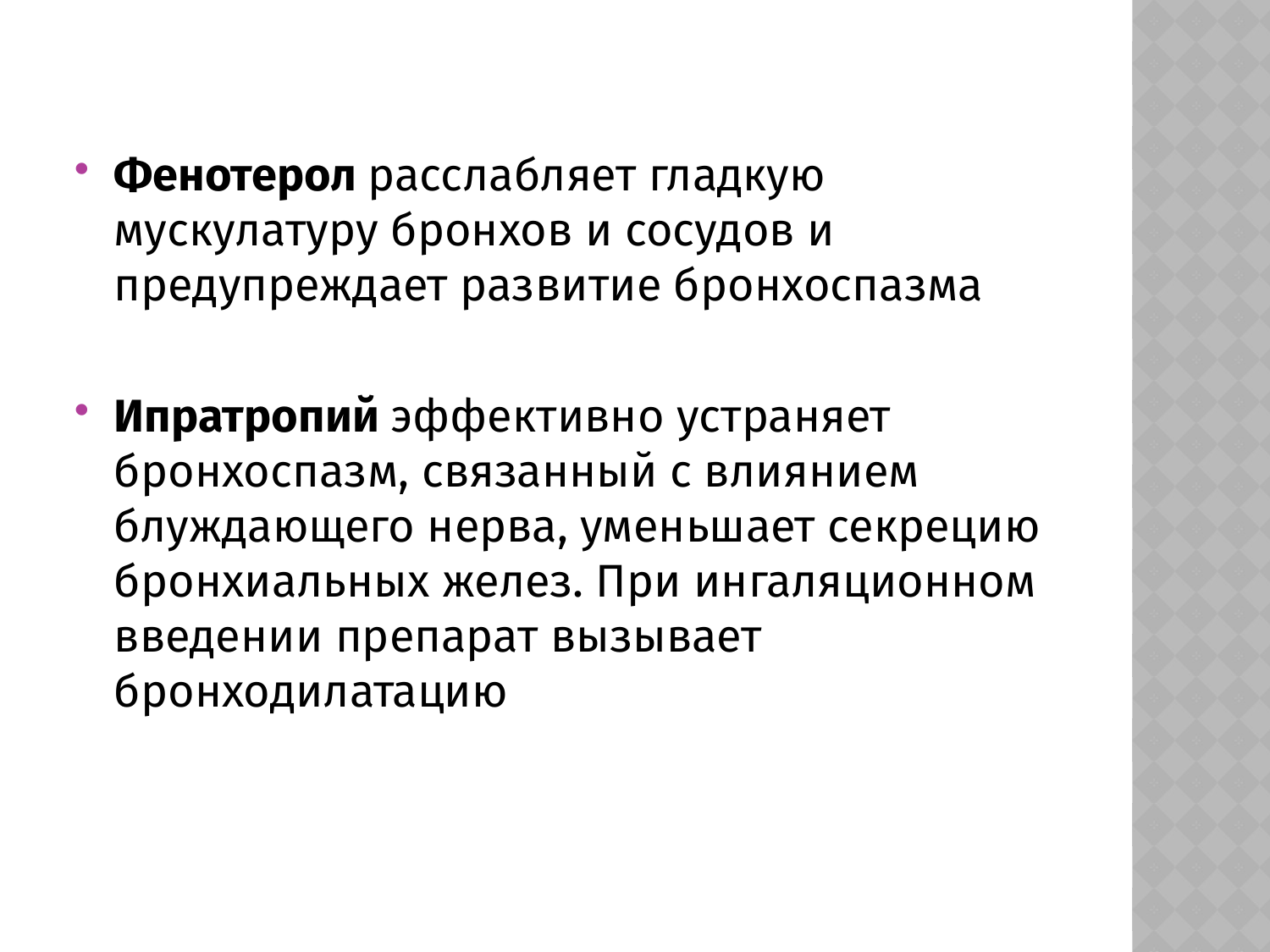

#
Фенотерол расслабляет гладкую мускулатуру бронхов и сосудов и предупреждает развитие бронхоспазма

Ипратропий эффективно устраняет бронхоспазм, связанный с влиянием блуждающего нерва, уменьшает секрецию бронхиальных желез. При ингаляционном введении препарат вызывает бронходилатацию